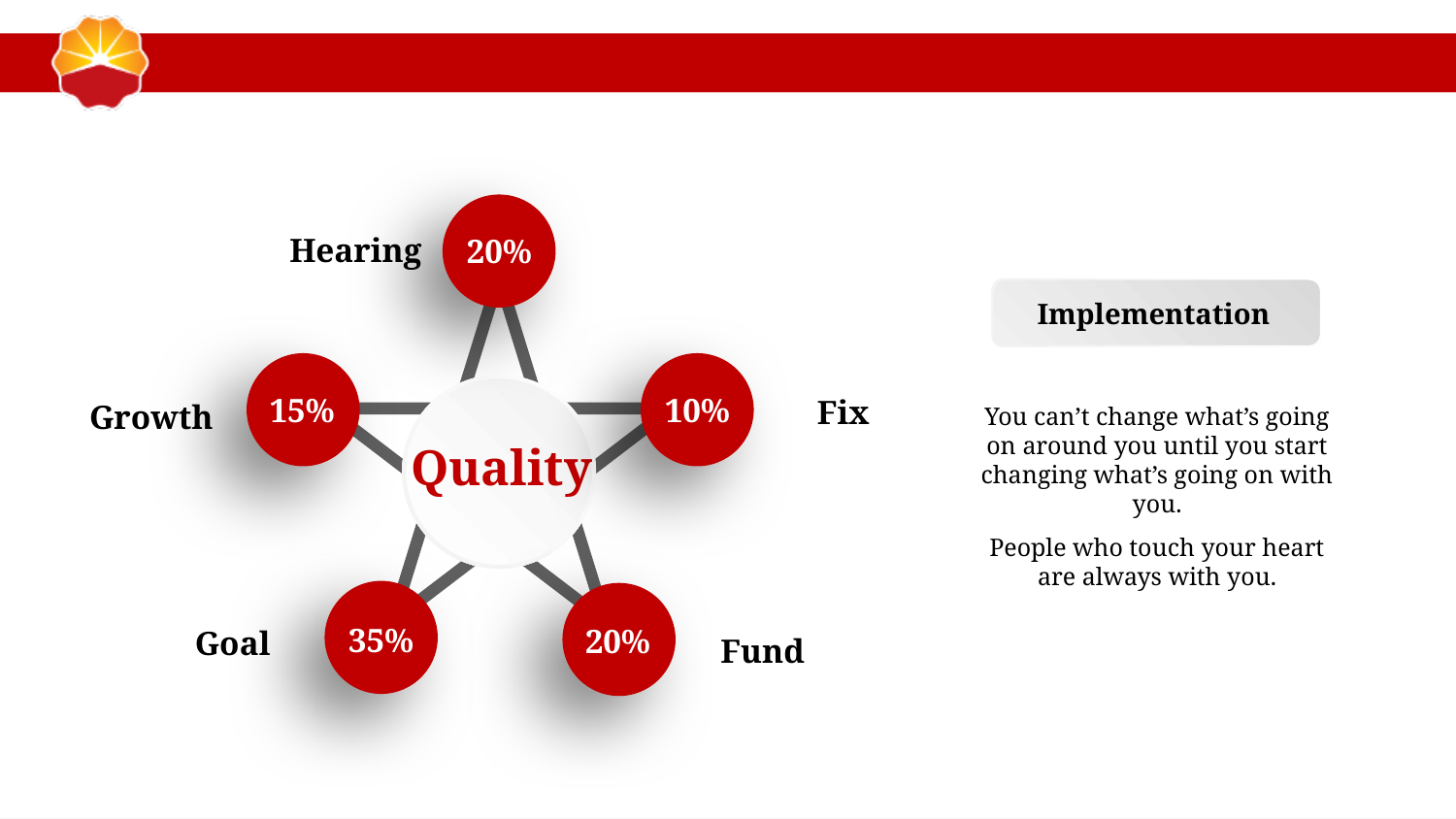

#

Hearing
20%

Implementation

Quality
Fix
Growth
15%
10%
You can’t change what’s going on around you until you start changing what’s going on with you.
People who touch your heart are always with you.

Goal
35%
20%
Fund